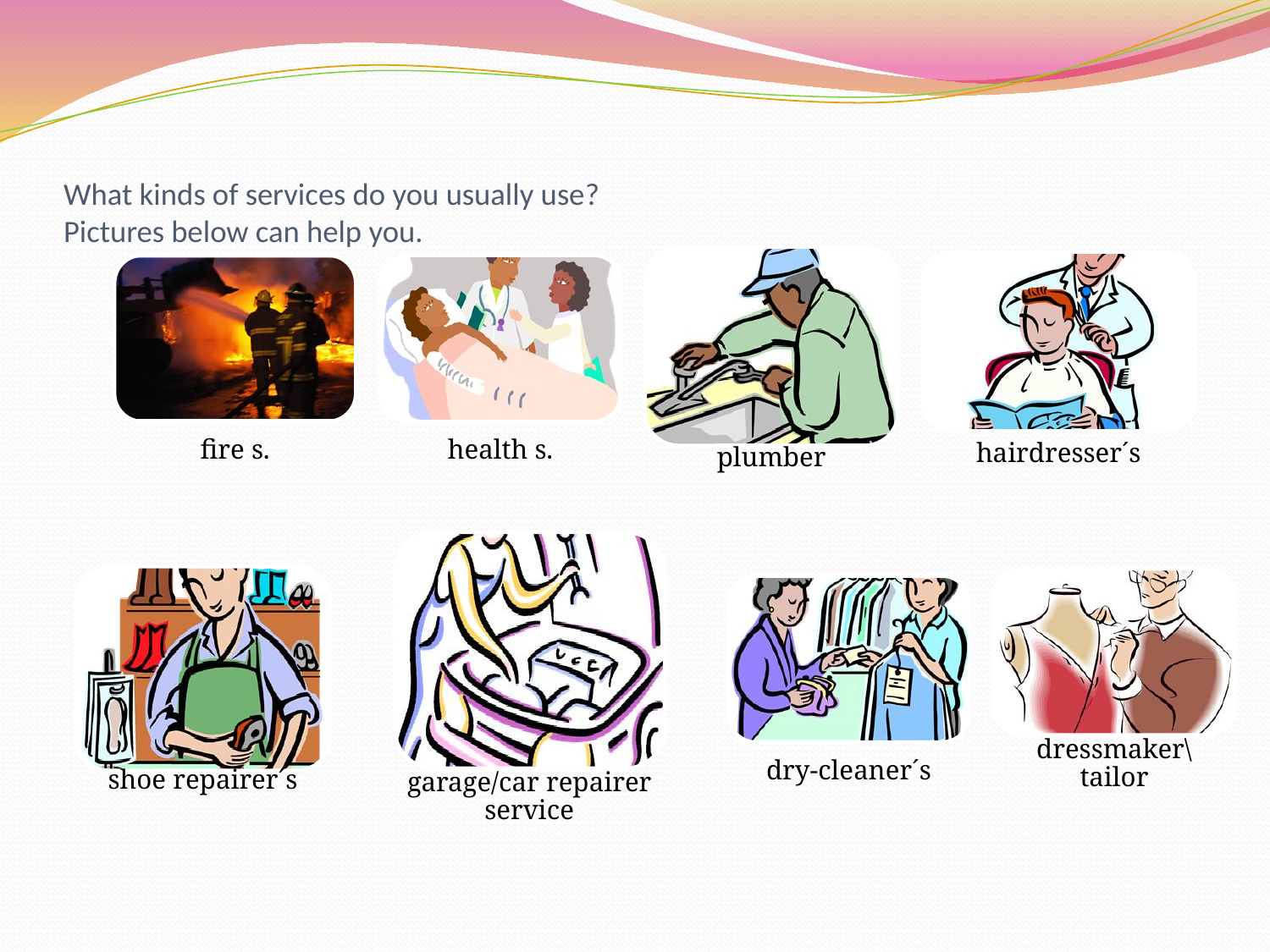

# What kinds of services do you usually use? Pictures below can help you.
fire s.
health s.
plumber
hairdresser´s
shoe repairer´s

garage/car repairer service
dry-cleaner´s
dressmaker\tailor